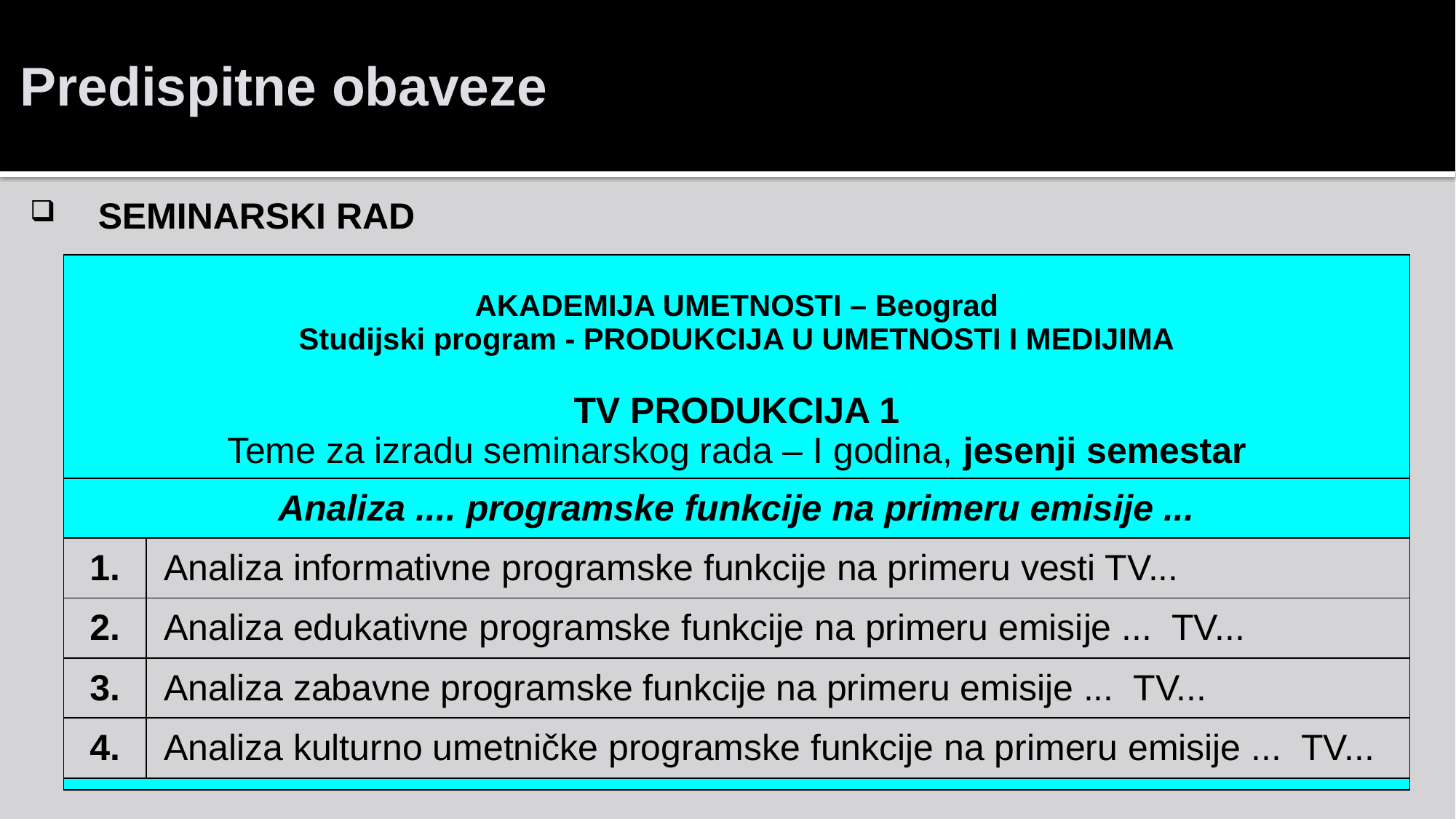

# Predispitne obaveze
SEMINARSKI RAD

| AKADEMIJA UMETNOSTI – Beograd Studijski program - PRODUKCIJA U UMETNOSTI I MEDIJIMA   TV PRODUKCIJA 1 Teme za izradu seminarskog rada – I godina, jesenji semestar |  |
| --- | --- |
| Analiza .... programske funkcije na primeru emisije ... |  |
| 1. | Analiza informativne programske funkcije na primeru vesti TV... |
| 2. | Analiza edukativne programske funkcije na primeru emisije ... TV... |
| 3. | Analiza zabavne programske funkcije na primeru emisije ... TV... |
| 4. | Analiza kulturno umetničke programske funkcije na primeru emisije ... TV... |
|  |  |